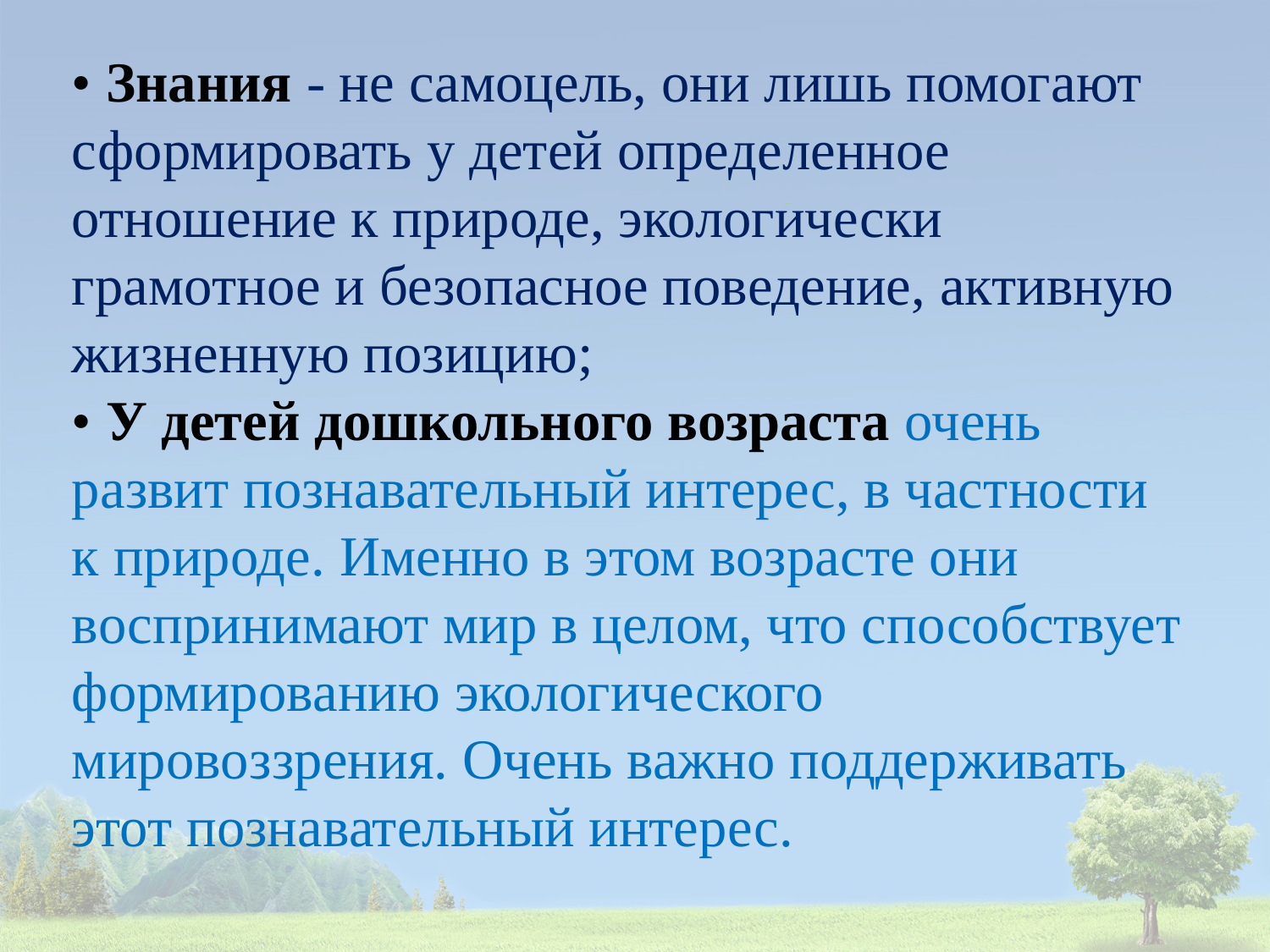

• Знания - не самоцель, они лишь помогают сформировать у детей определенное отношение к природе, экологически грамотное и безопасное поведение, активную жизненную позицию;
• У детей дошкольного возраста очень развит познавательный интерес, в частности к природе. Именно в этом возрасте они воспринимают мир в целом, что способствует формированию экологического мировоззрения. Очень важно поддерживать этот познавательный интерес.